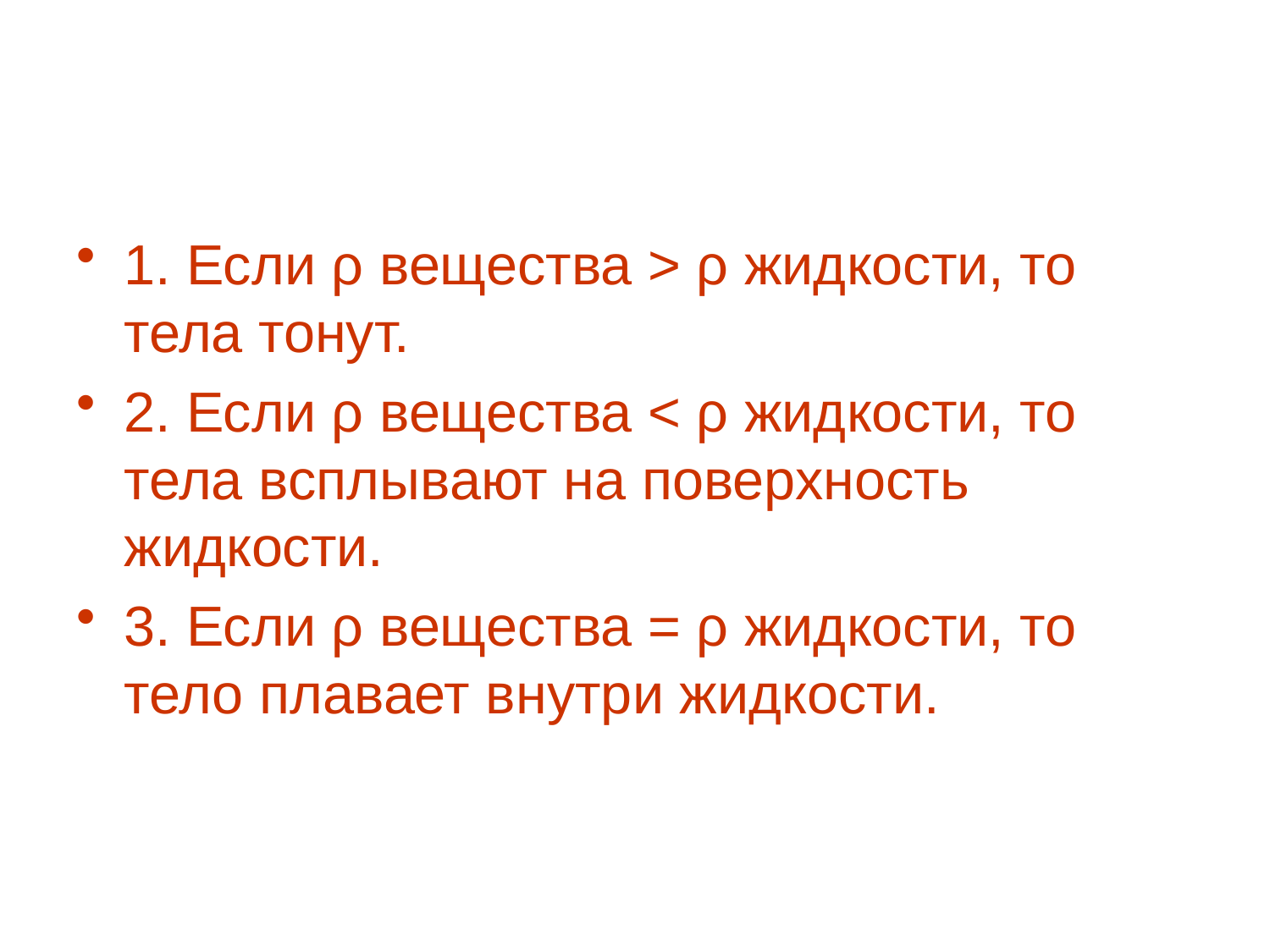

1. Если ρ вещества > ρ жидкости, то тела тонут.
2. Если ρ вещества < ρ жидкости, то тела всплывают на поверхность жидкости.
3. Если ρ вещества = ρ жидкости, то тело плавает внутри жидкости.